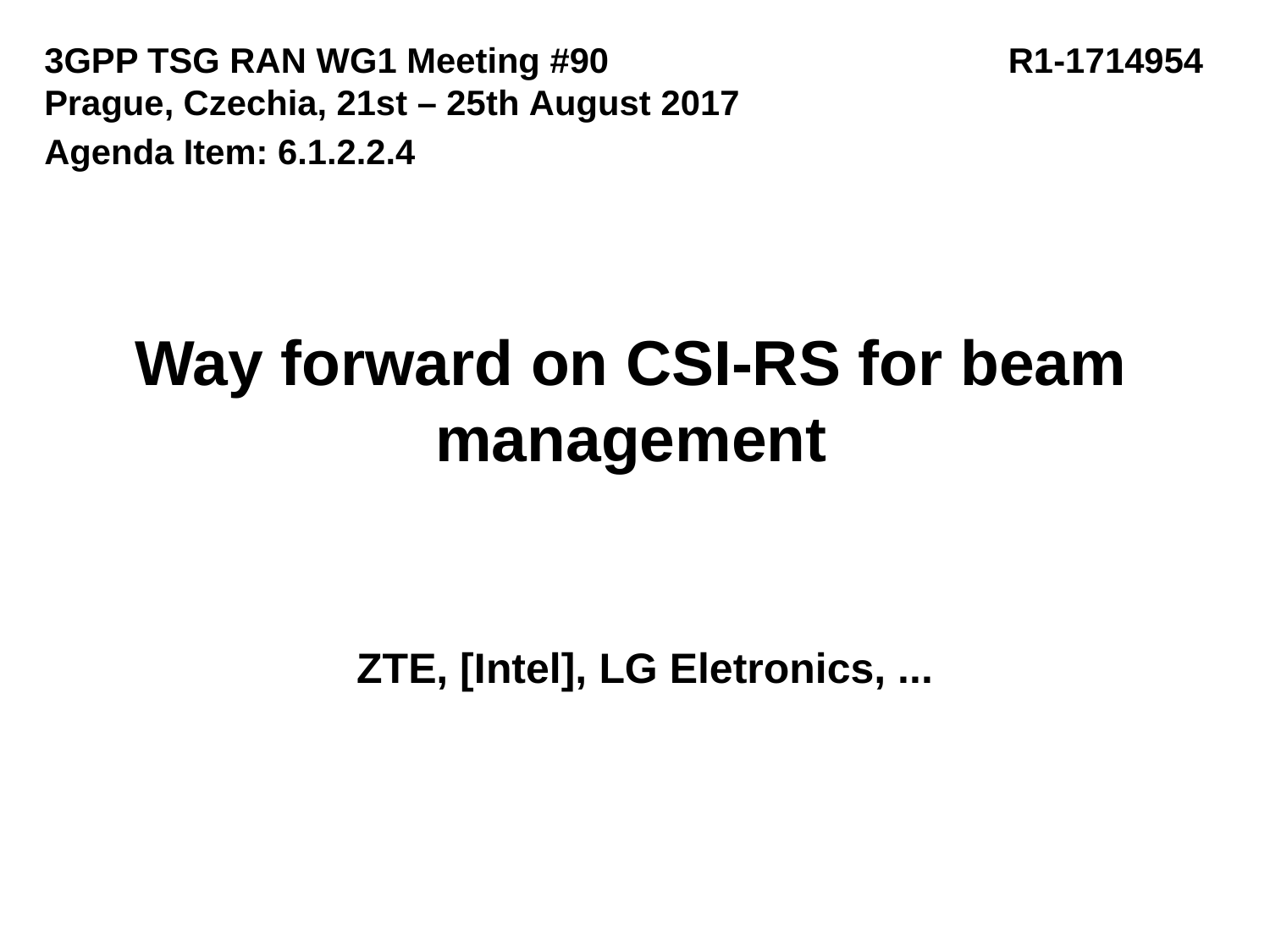

3GPP TSG RAN WG1 Meeting #90                                         R1-1714954
Prague, Czechia, 21st – 25th August 2017
Agenda Item: 6.1.2.2.4

# Way forward on CSI-RS for beam management
ZTE, [Intel], LG Eletronics, ...